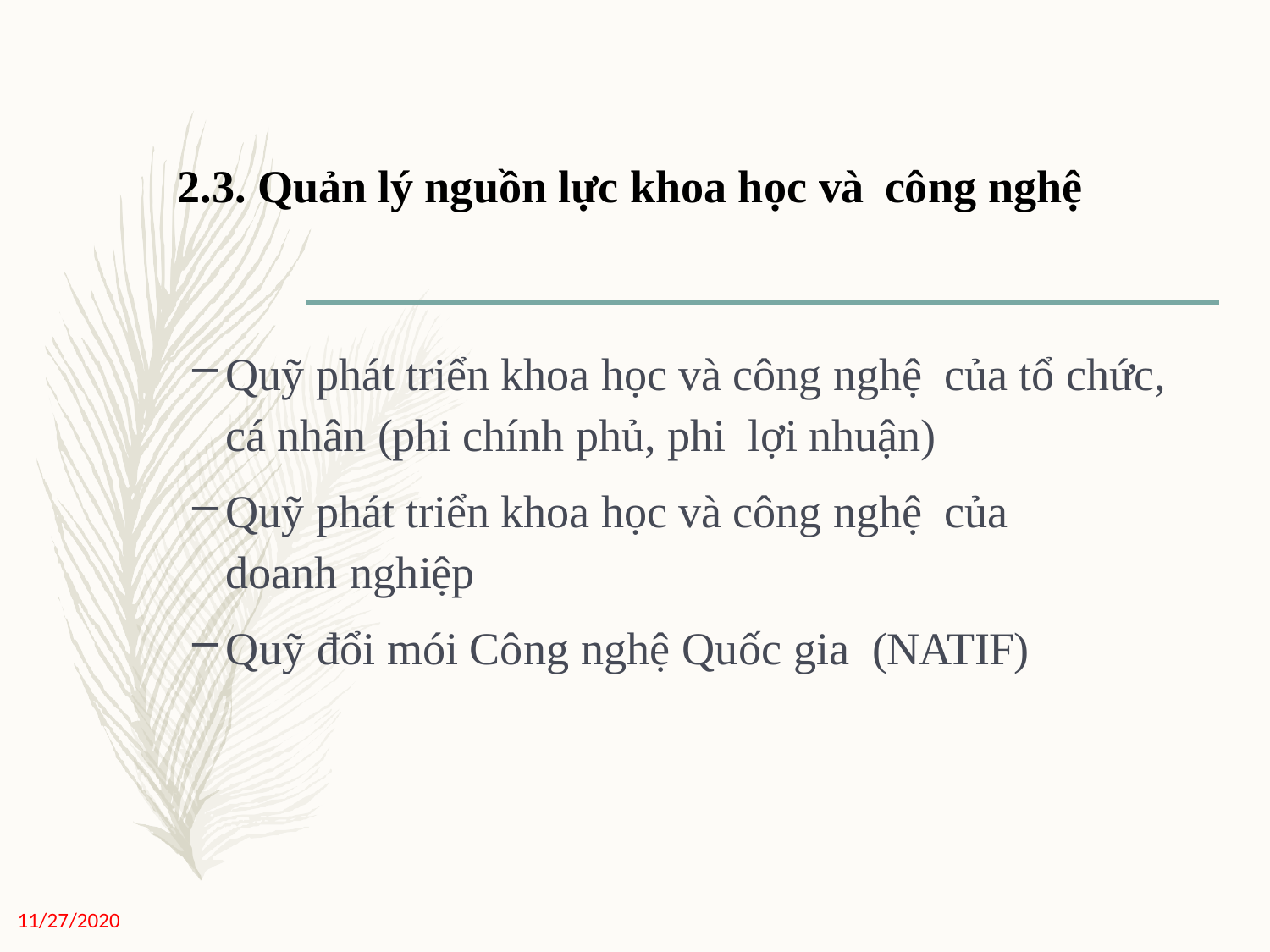

2.3. Quản lý nguồn lực khoa học và  công nghệ
Quỹ phát triển khoa học và công nghệ  của tổ chức, cá nhân (phi chính phủ, phi  lợi nhuận)
Quỹ phát triển khoa học và công nghệ  của doanh nghiệp
Quỹ đổi mói Công nghệ Quốc gia  (NATIF)
11/27/2020